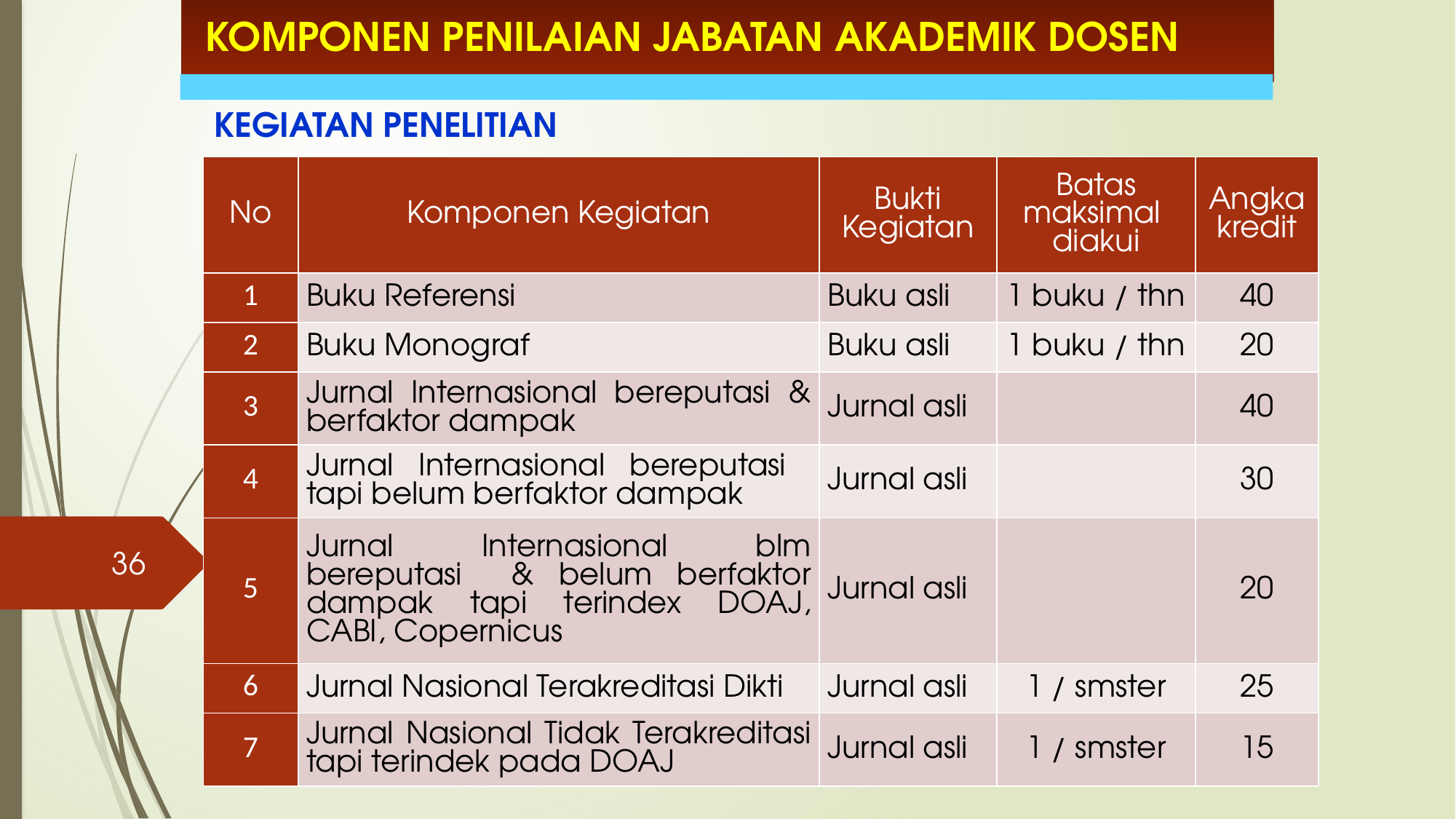

KOMPONEN PENILAIAN JABATAN AKADEMIK DOSEN

KEGIATAN PENELITIAN
| No | Komponen Kegiatan | Bukti Kegiatan | Batas maksimal diakui | Angka kredit |
| --- | --- | --- | --- | --- |
| 1 | Buku Referensi | Buku asli | 1 buku / thn | 40 |
| 2 | Buku Monograf | Buku asli | 1 buku / thn | 20 |
| 3 | Jurnal Internasional bereputasi & berfaktor dampak | Jurnal asli |  | 40 |
| 4 | Jurnal Internasional bereputasi tapi belum berfaktor dampak | Jurnal asli |  | 30 |
| 5 | Jurnal Internasional blm bereputasi & belum berfaktor dampak tapi terindex DOAJ, CABI, Copernicus | Jurnal asli |  | 20 |
| 6 | Jurnal Nasional Terakreditasi Dikti | Jurnal asli | 1 / smster | 25 |
| 7 | Jurnal Nasional Tidak Terakreditasi tapi terindek pada DOAJ | Jurnal asli | 1 / smster | 15 |
36